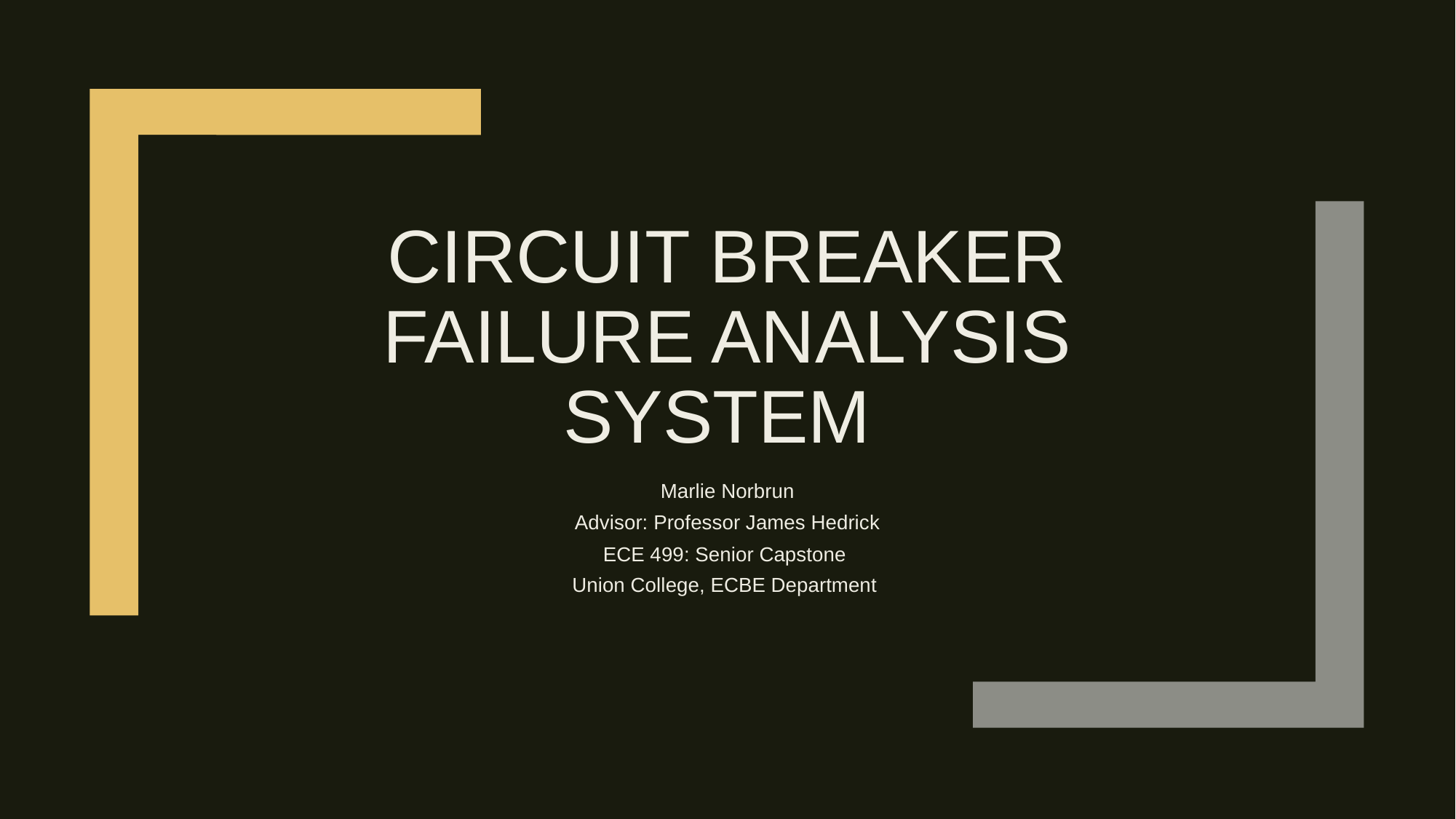

# CIRCUIT BREAKER FAILURE ANALYSIS SYSTEM
 Marlie Norbrun
Advisor: Professor James Hedrick
ECE 499: Senior Capstone
Union College, ECBE Department